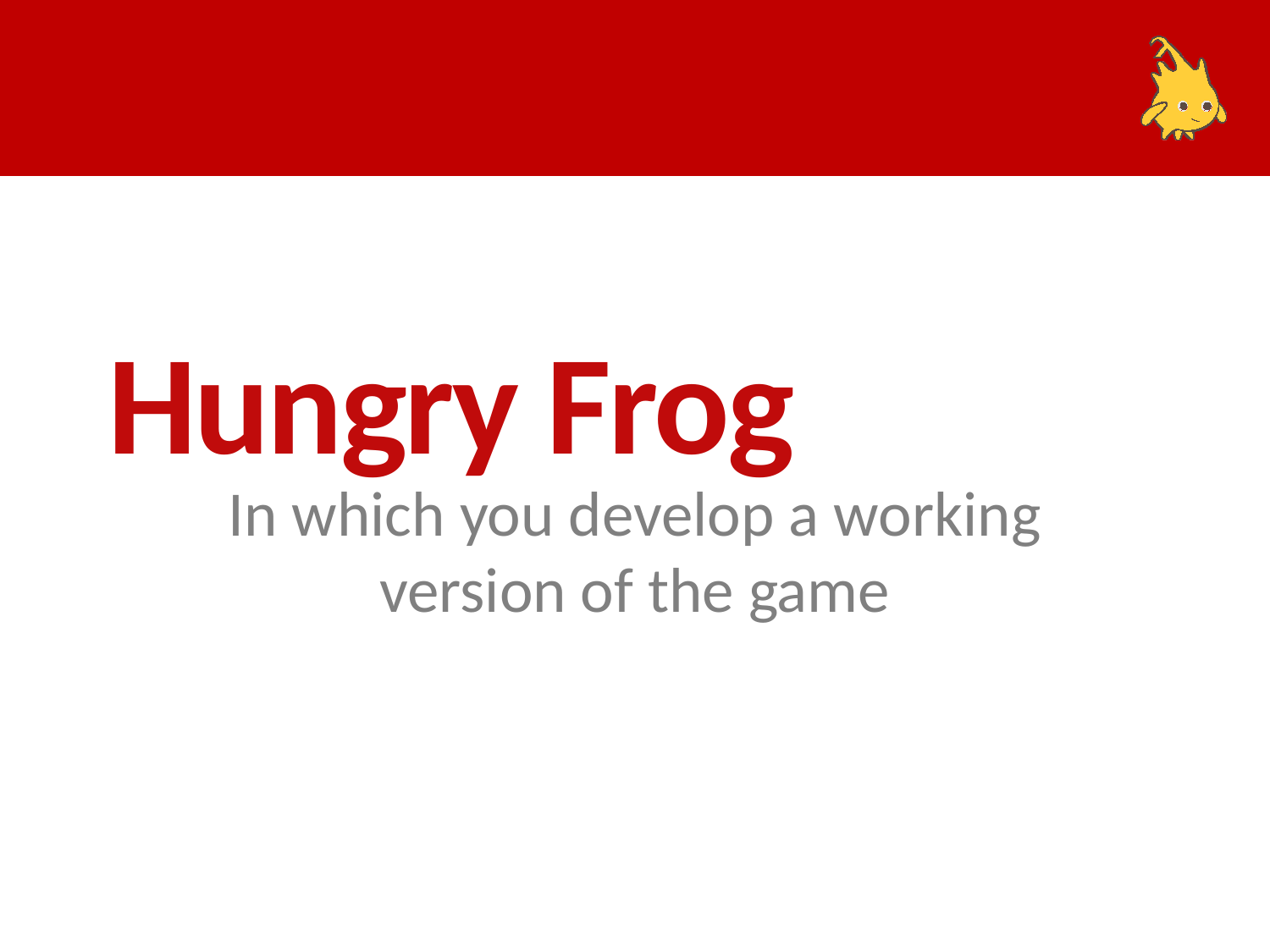

# Hungry Frog
In which you develop a working version of the game